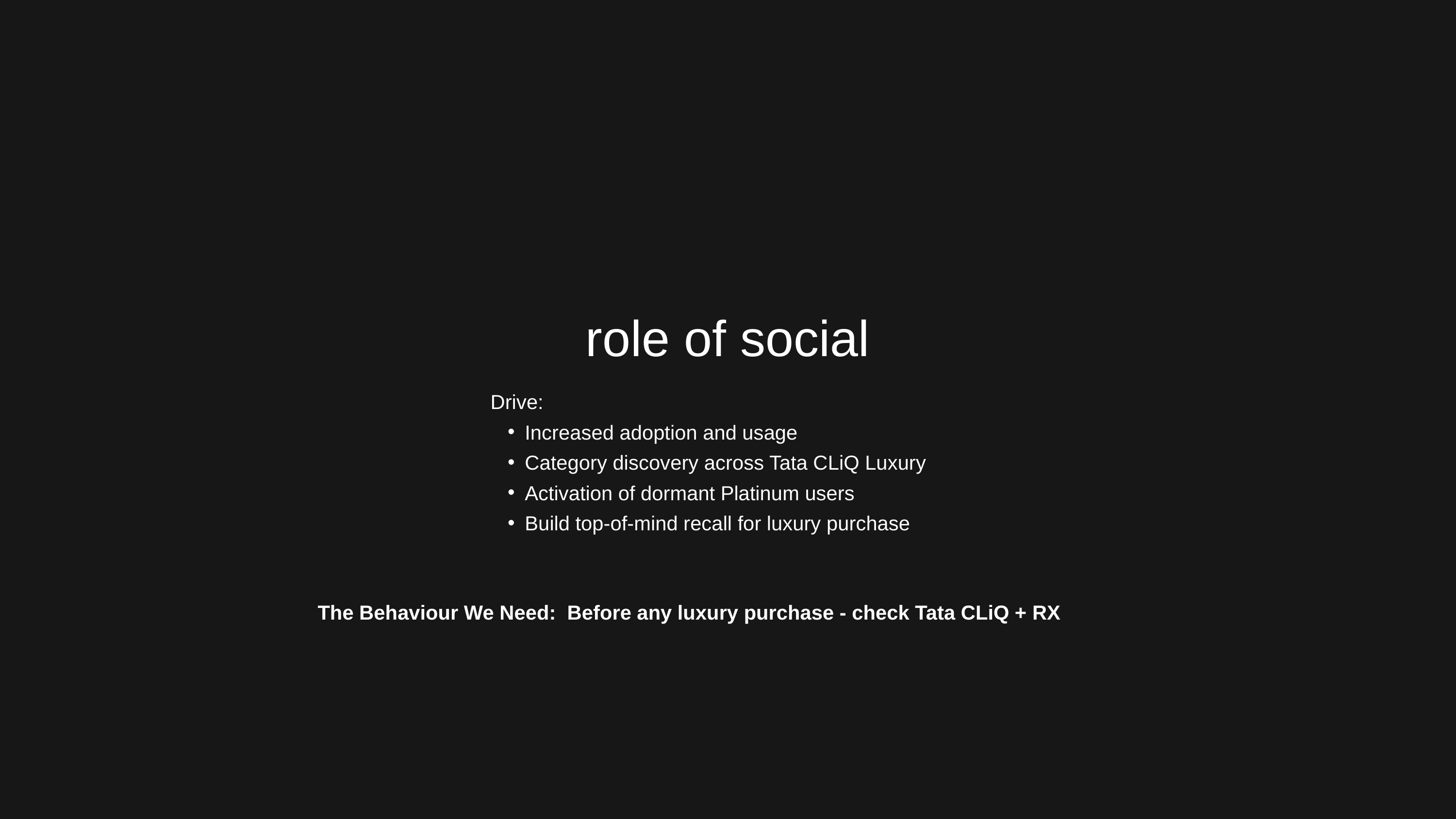

role of social
Drive:
Increased adoption and usage
Category discovery across Tata CLiQ Luxury
Activation of dormant Platinum users
Build top-of-mind recall for luxury purchase
The Behaviour We Need:  Before any luxury purchase - check Tata CLiQ + RX